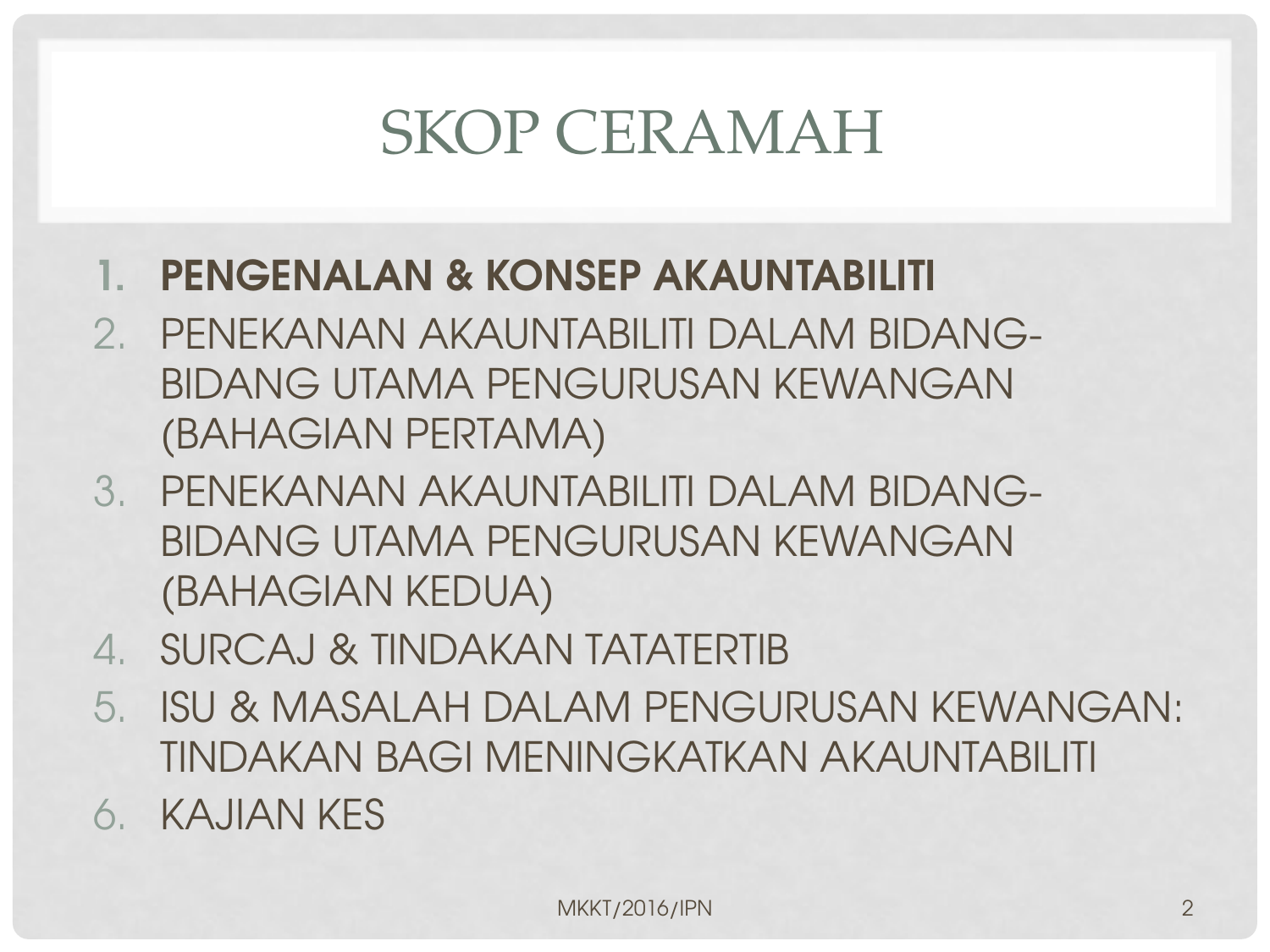

# SKOP CERAMAH
PENGENALAN & KONSEP AKAUNTABILITI
PENEKANAN AKAUNTABILITI DALAM BIDANG-BIDANG UTAMA PENGURUSAN KEWANGAN (BAHAGIAN PERTAMA)
PENEKANAN AKAUNTABILITI DALAM BIDANG-BIDANG UTAMA PENGURUSAN KEWANGAN (BAHAGIAN KEDUA)
SURCAJ & TINDAKAN TATATERTIB
ISU & MASALAH DALAM PENGURUSAN KEWANGAN: TINDAKAN BAGI MENINGKATKAN AKAUNTABILITI
KAJIAN KES
MKKT/2016/IPN
2